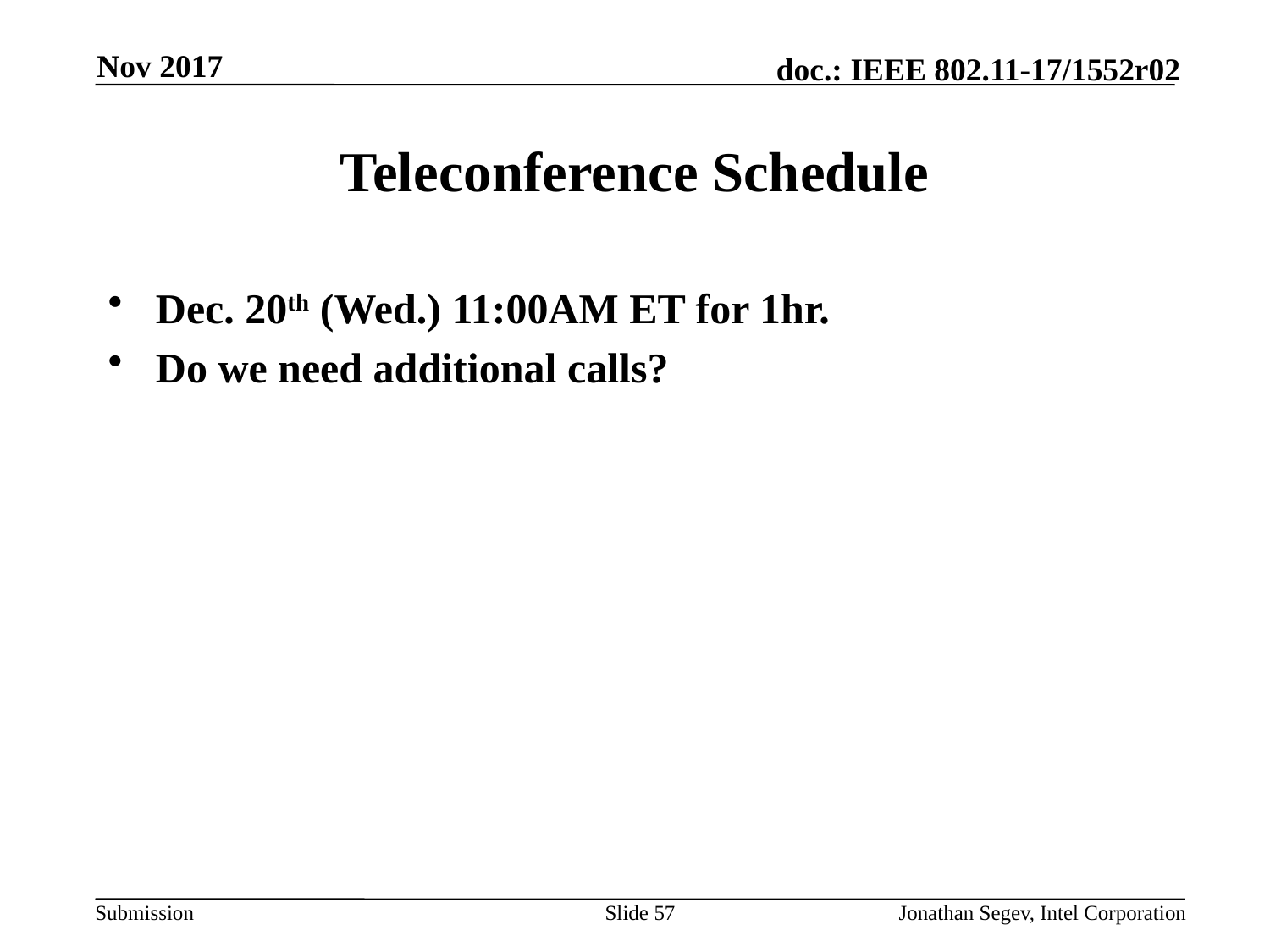

Nov 2017
# Teleconference Schedule
Dec. 20th (Wed.) 11:00AM ET for 1hr.
Do we need additional calls?

Slide 57
Jonathan Segev, Intel Corporation